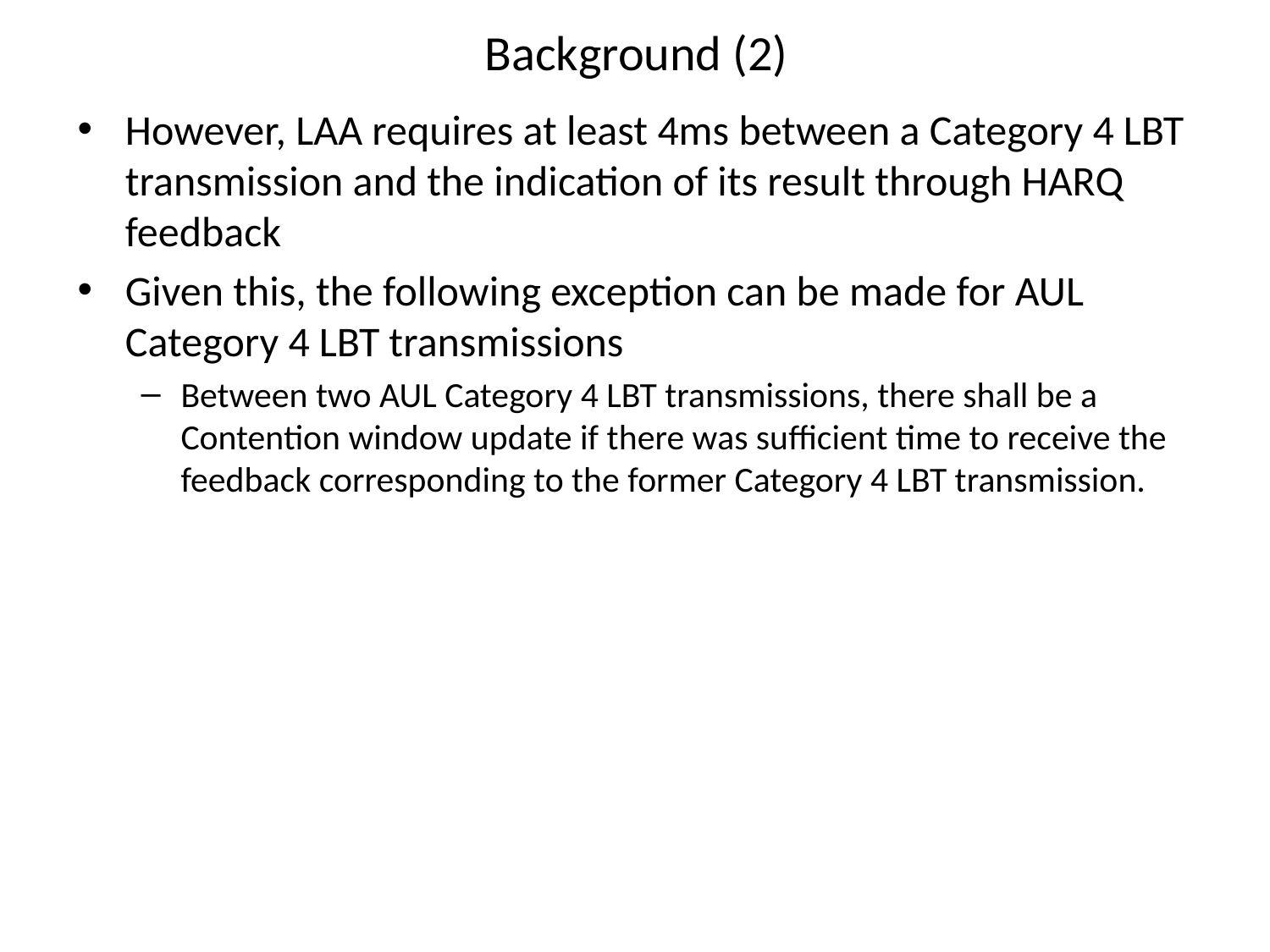

# Background (2)
However, LAA requires at least 4ms between a Category 4 LBT transmission and the indication of its result through HARQ feedback
Given this, the following exception can be made for AUL Category 4 LBT transmissions
Between two AUL Category 4 LBT transmissions, there shall be a Contention window update if there was sufficient time to receive the feedback corresponding to the former Category 4 LBT transmission.